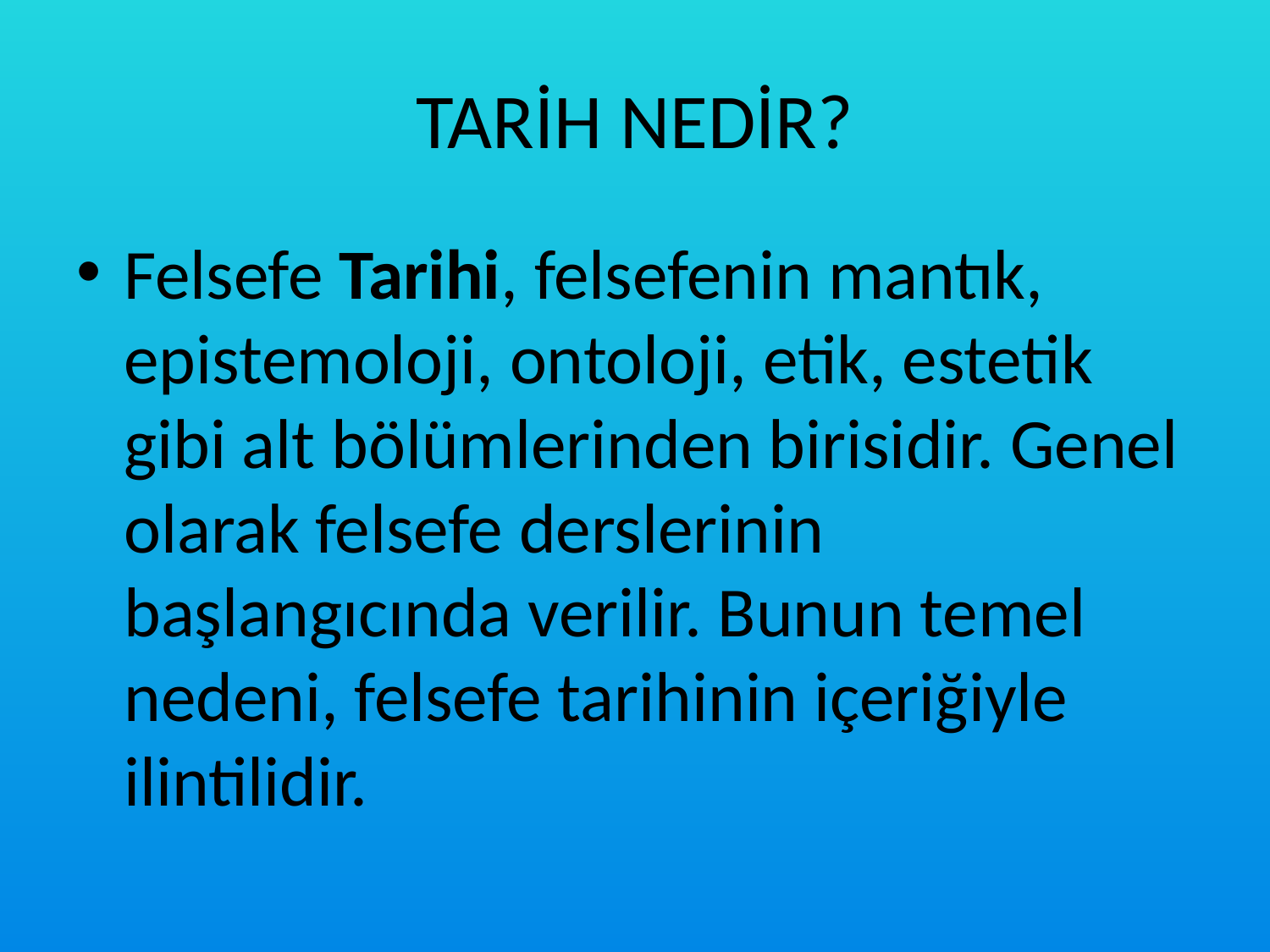

# TARİH NEDİR?
Felsefe Tarihi, felsefenin mantık, epistemoloji, ontoloji, etik, estetik gibi alt bölümlerinden birisidir. Genel olarak felsefe derslerinin başlangıcında verilir. Bunun temel nedeni, felsefe tarihinin içeriğiyle ilintilidir.